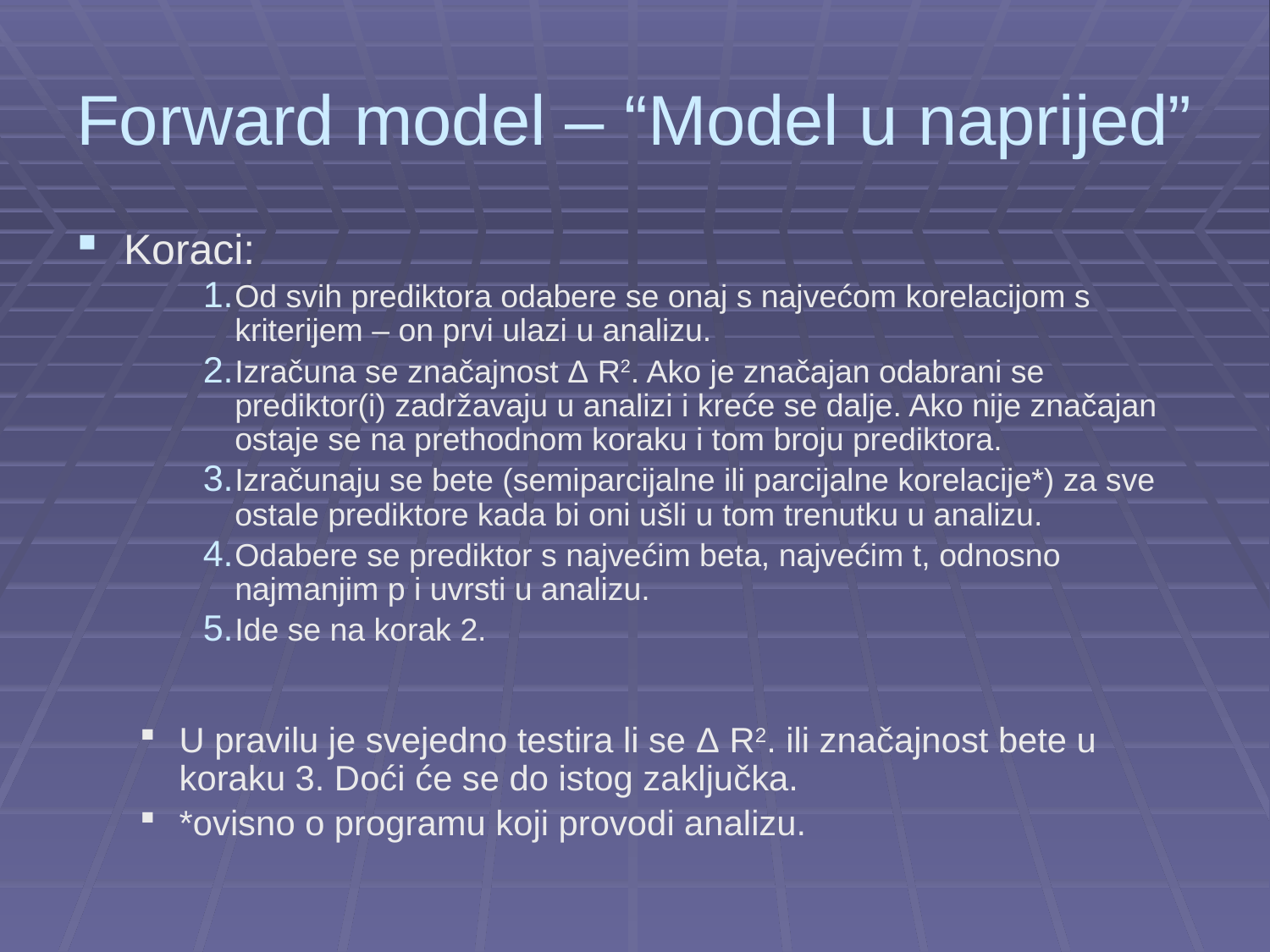

# Forward model – “Model u naprijed”
Koraci:
Od svih prediktora odabere se onaj s najvećom korelacijom s kriterijem – on prvi ulazi u analizu.
Izračuna se značajnost Δ R2. Ako je značajan odabrani se prediktor(i) zadržavaju u analizi i kreće se dalje. Ako nije značajan ostaje se na prethodnom koraku i tom broju prediktora.
Izračunaju se bete (semiparcijalne ili parcijalne korelacije*) za sve ostale prediktore kada bi oni ušli u tom trenutku u analizu.
Odabere se prediktor s najvećim beta, najvećim t, odnosno najmanjim p i uvrsti u analizu.
Ide se na korak 2.

U pravilu je svejedno testira li se Δ R2. ili značajnost bete u koraku 3. Doći će se do istog zaključka.
*ovisno o programu koji provodi analizu.